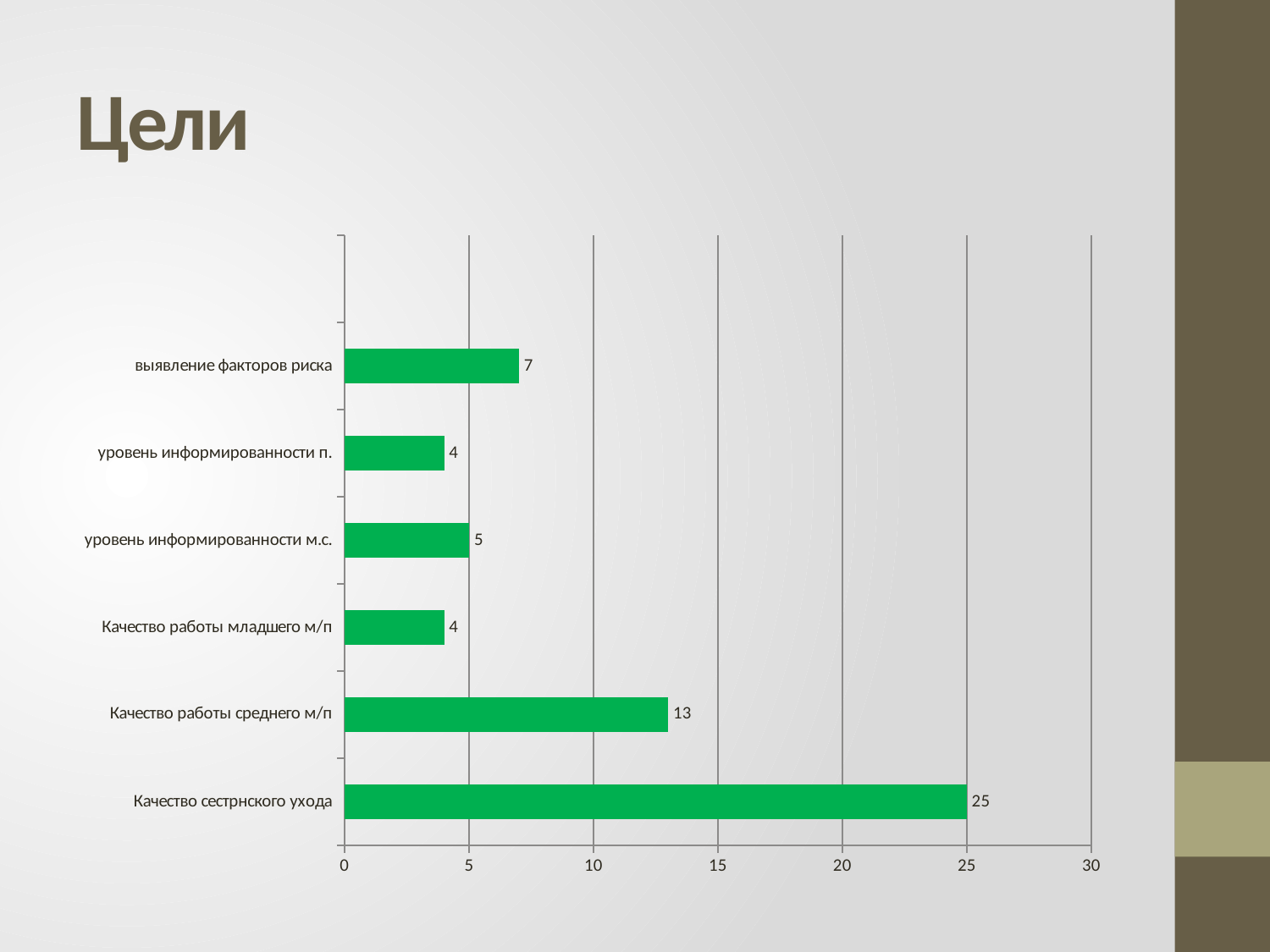

# Цели

### Chart

| Category | Ряд 1 |
|---|---|
| Качество сестрнского ухода | 25.0 |
| Качество работы среднего м/п | 13.0 |
| Качество работы младшего м/п | 4.0 |
| уровень информированности м.с. | 5.0 |
| уровень информированности п. | 4.0 |
| выявление факторов риска | 7.0 |